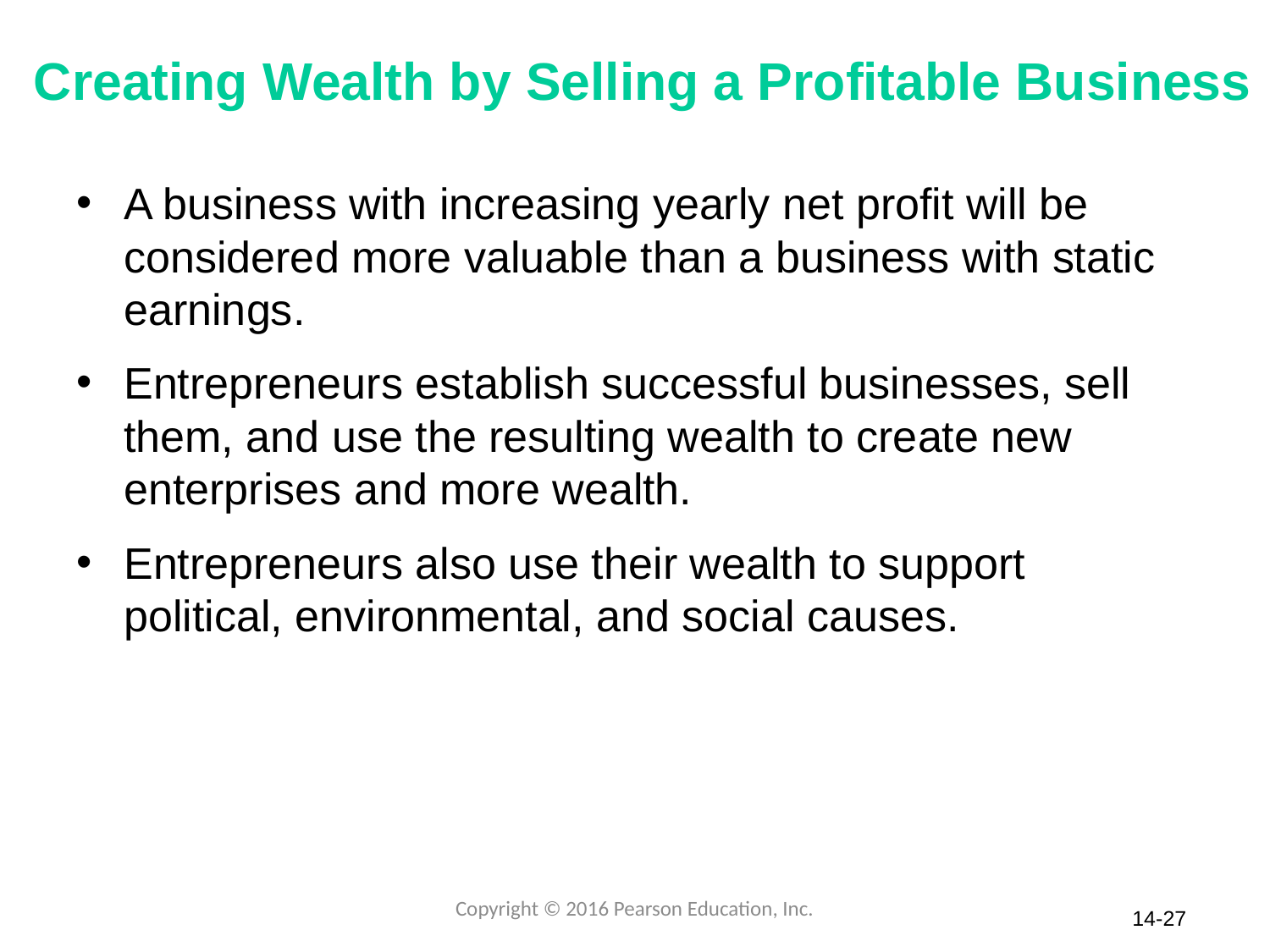

# Creating Wealth by Selling a Profitable Business
A business with increasing yearly net profit will be considered more valuable than a business with static earnings.

Entrepreneurs establish successful businesses, sell them, and use the resulting wealth to create new enterprises and more wealth.

Entrepreneurs also use their wealth to support political, environmental, and social causes.
Copyright © 2016 Pearson Education, Inc.